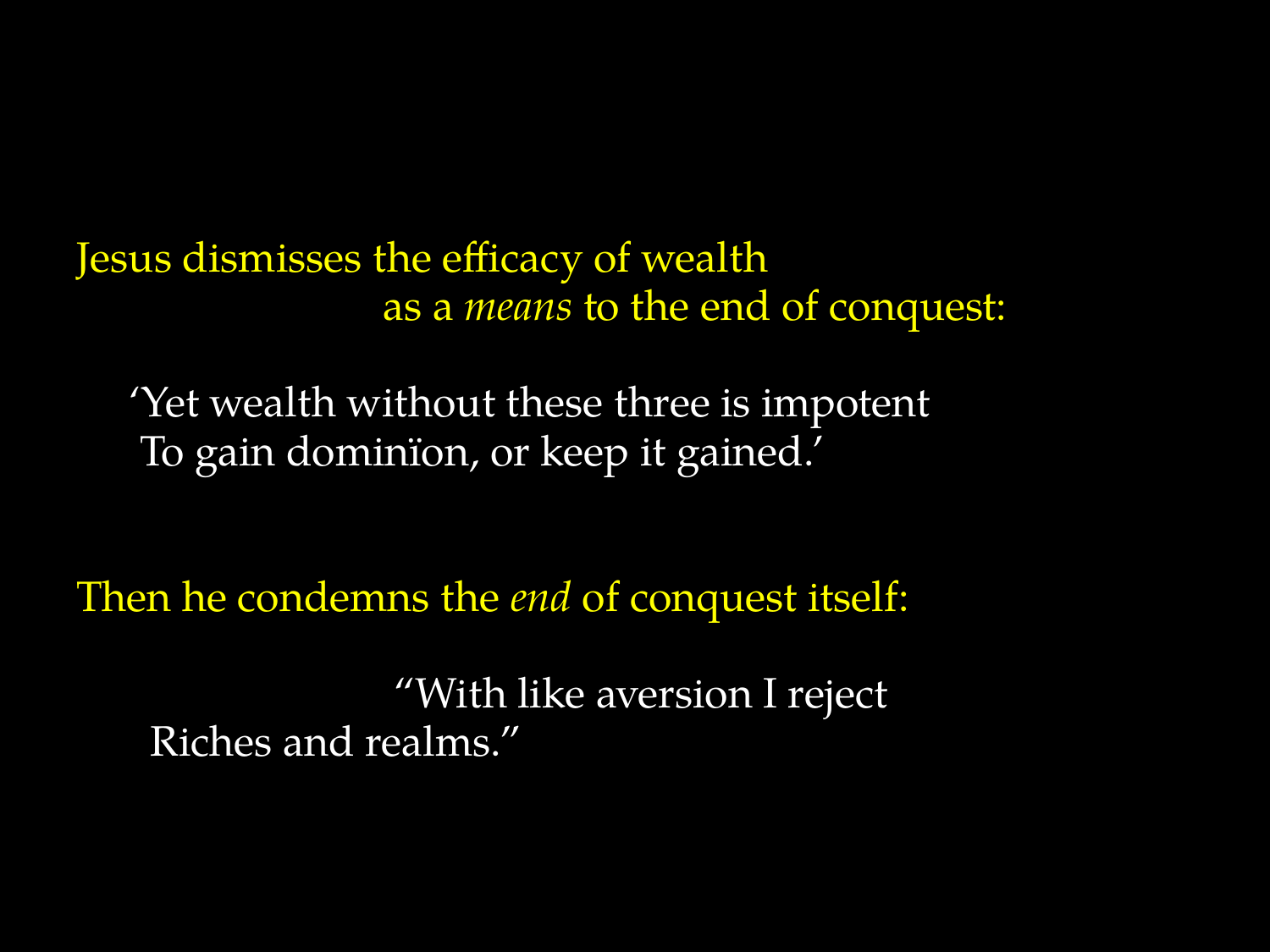

# Jesus dismisses the efficacy of wealth as a means to the end of conquest: ‘Yet wealth without these three is impotent To gain dominïon, or keep it gained.’ Then he condemns the end of conquest itself: “With like aversion I reject Riches and realms.”